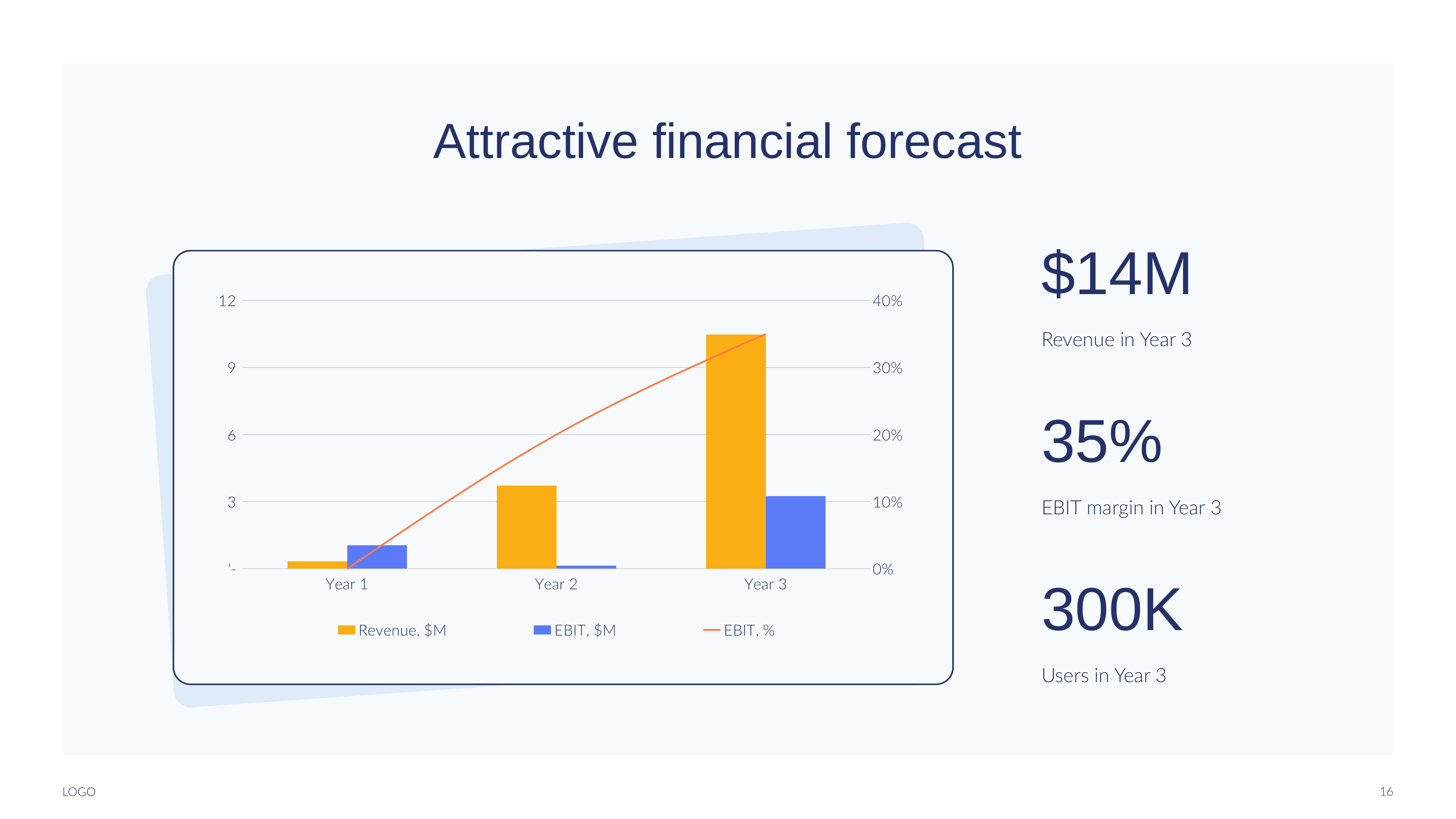

Attractive financial forecast
$14M

### Chart

| Category | Revenue, $M | EBIT, $M | EBIT, % |
|---|---|---|---|
| Year 1 | 0.326249 | 1.043785 | 0.0 |
| Year 2 | 3.72376 | 0.130069 | 0.2 |
| Year 3 | 10.464753 | 3.254059 | 0.35 |
Revenue in Year 3
35%
EBIT margin in Year 3
300K
Users in Year 3
16
LOGO